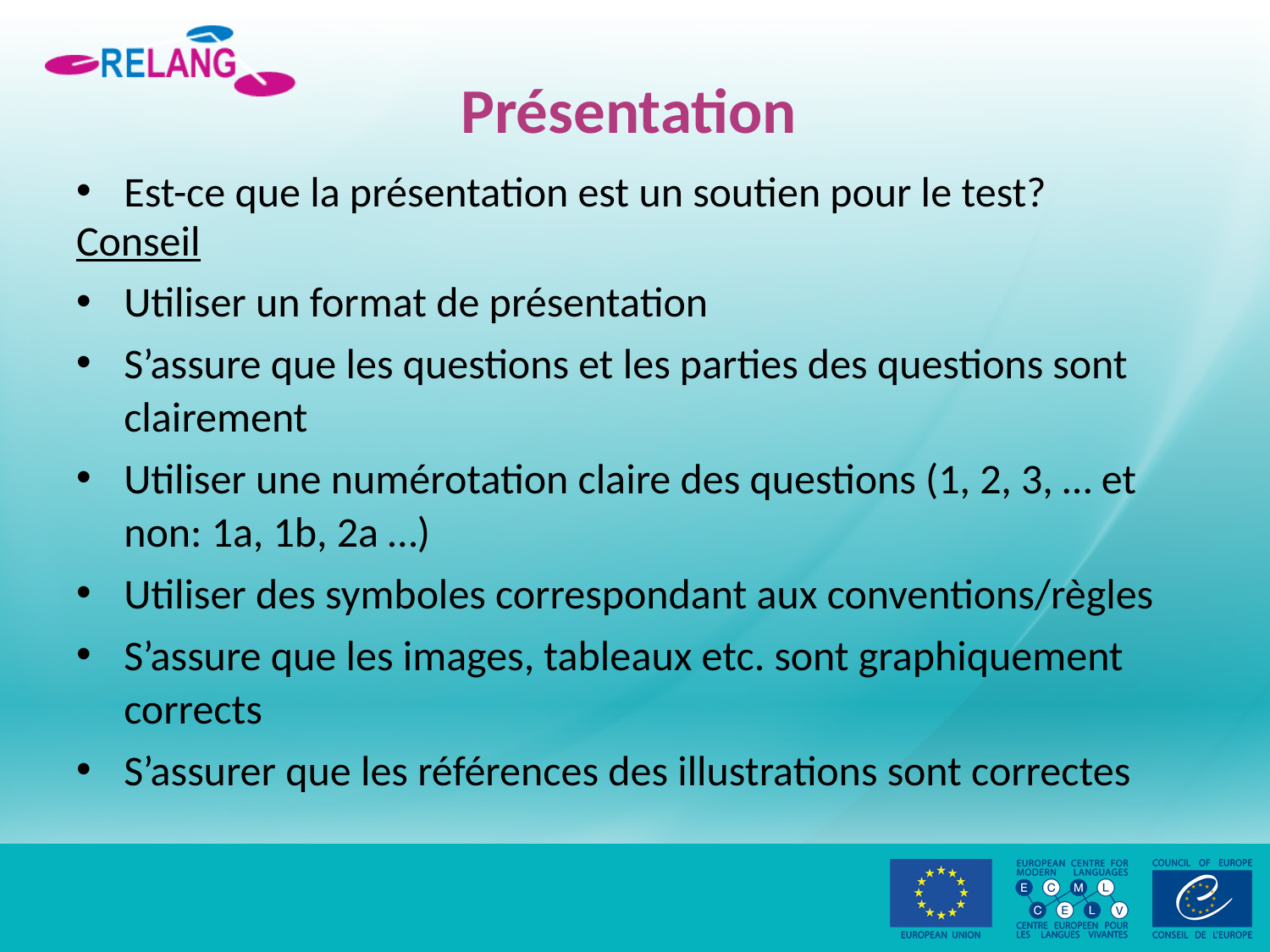

# Présentation
Est-ce que la présentation est un soutien pour le test?
Conseil
Utiliser un format de présentation
S’assure que les questions et les parties des questions sont clairement
Utiliser une numérotation claire des questions (1, 2, 3, … et non: 1a, 1b, 2a …)
Utiliser des symboles correspondant aux conventions/règles
S’assure que les images, tableaux etc. sont graphiquement corrects
S’assurer que les références des illustrations sont correctes